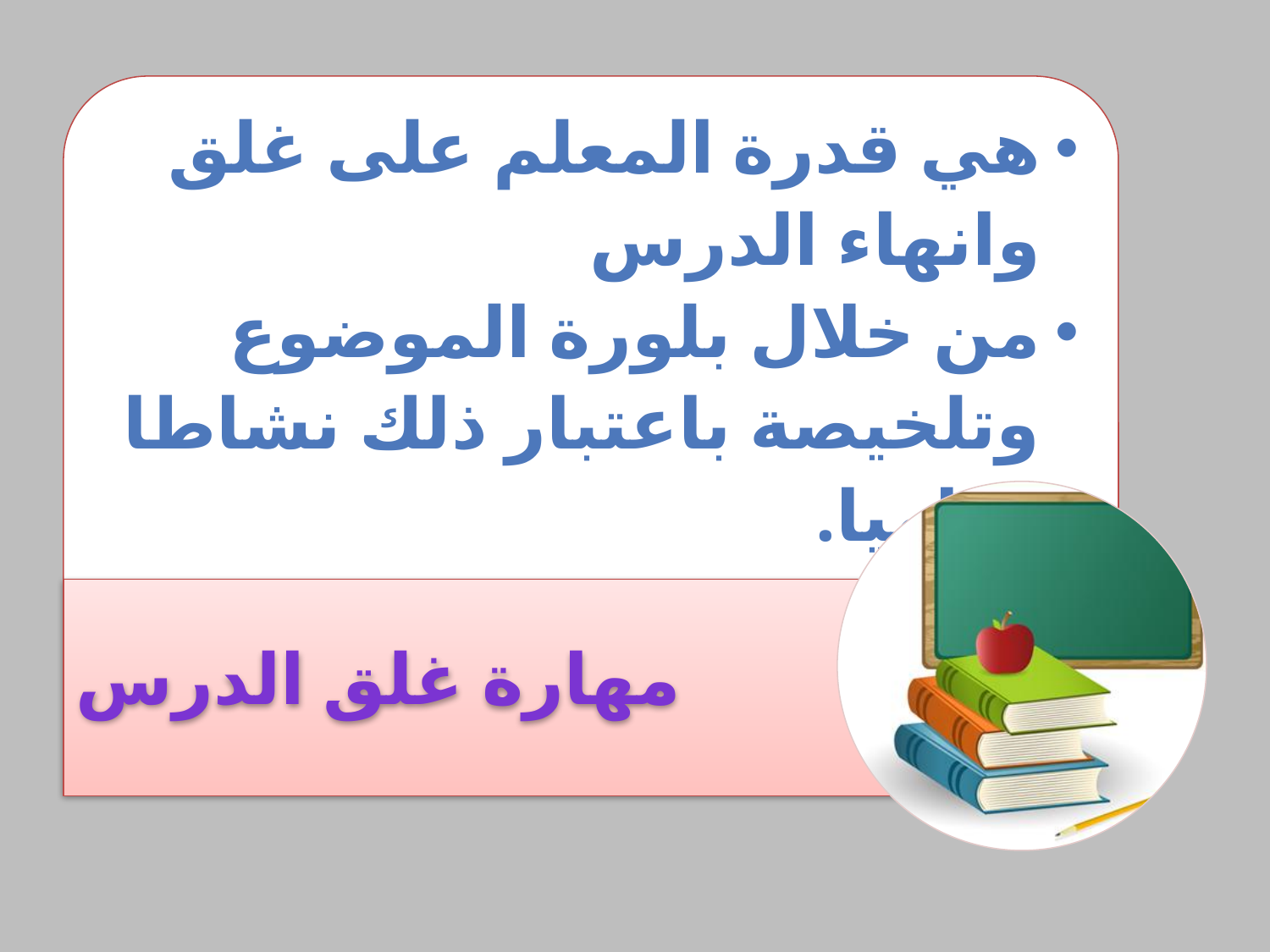

مهارة غلق الدرس
هي قدرة المعلم على غلق وانهاء الدرس